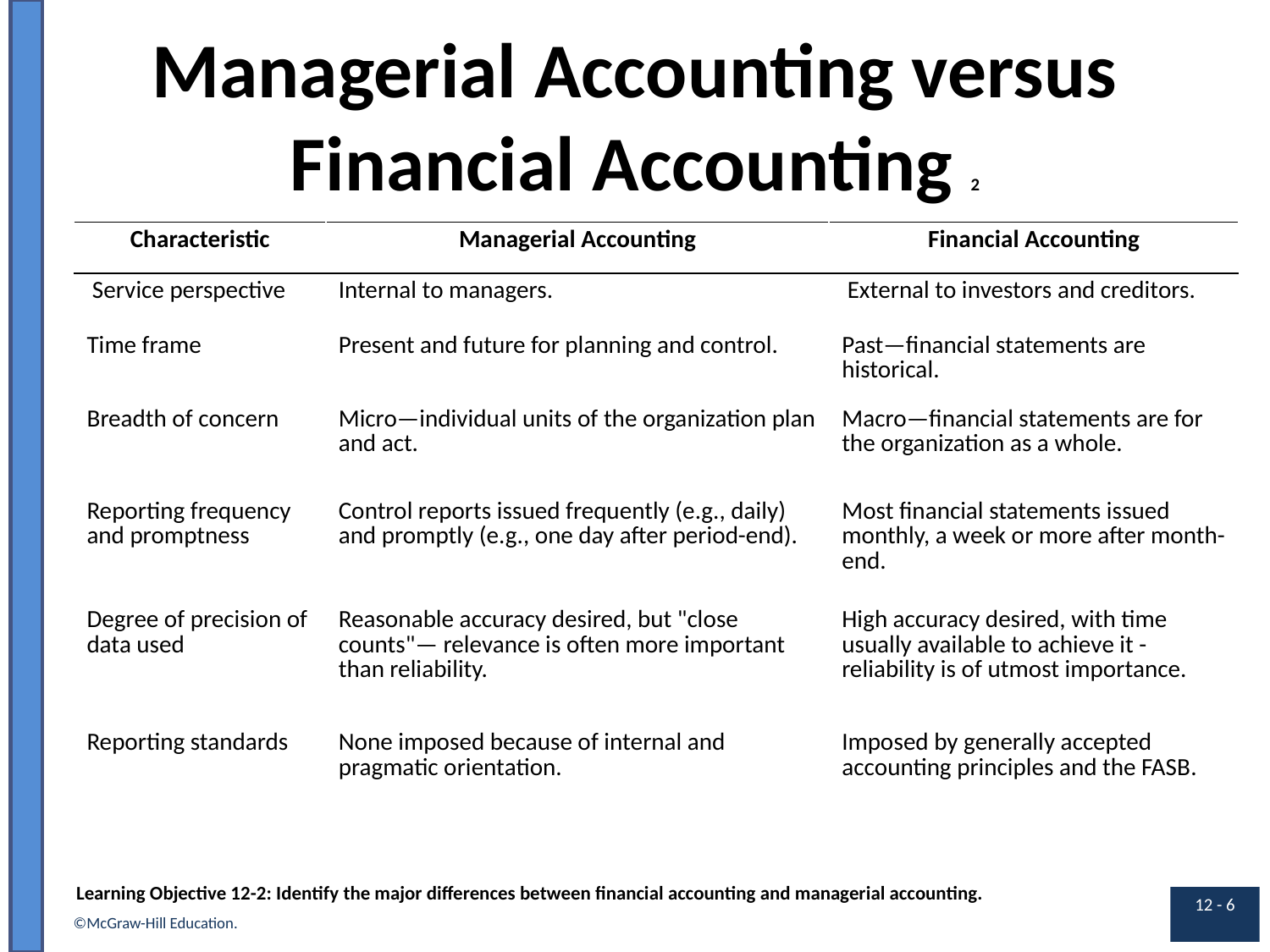

# Managerial Accounting versus Financial Accounting 2
| Characteristic | Managerial Accounting | Financial Accounting |
| --- | --- | --- |
| Service perspective | Internal to managers. | External to investors and creditors. |
| Time frame | Present and future for planning and control. | Past—financial statements are historical. |
| Breadth of concern | Micro—individual units of the organization plan and act. | Macro—financial statements are for the organization as a whole. |
| Reporting frequency and promptness | Control reports issued frequently (e.g., daily) and promptly (e.g., one day after period-end). | Most financial statements issued monthly, a week or more after month-end. |
| Degree of precision of data used | Reasonable accuracy desired, but "close counts"— relevance is often more important than reliability. | High accuracy desired, with time usually available to achieve it - reliability is of utmost importance. |
| Reporting standards | None imposed because of internal and pragmatic orientation. | Imposed by generally accepted accounting principles and the FASB. |
Learning Objective 12-2: Identify the major differences between financial accounting and managerial accounting.